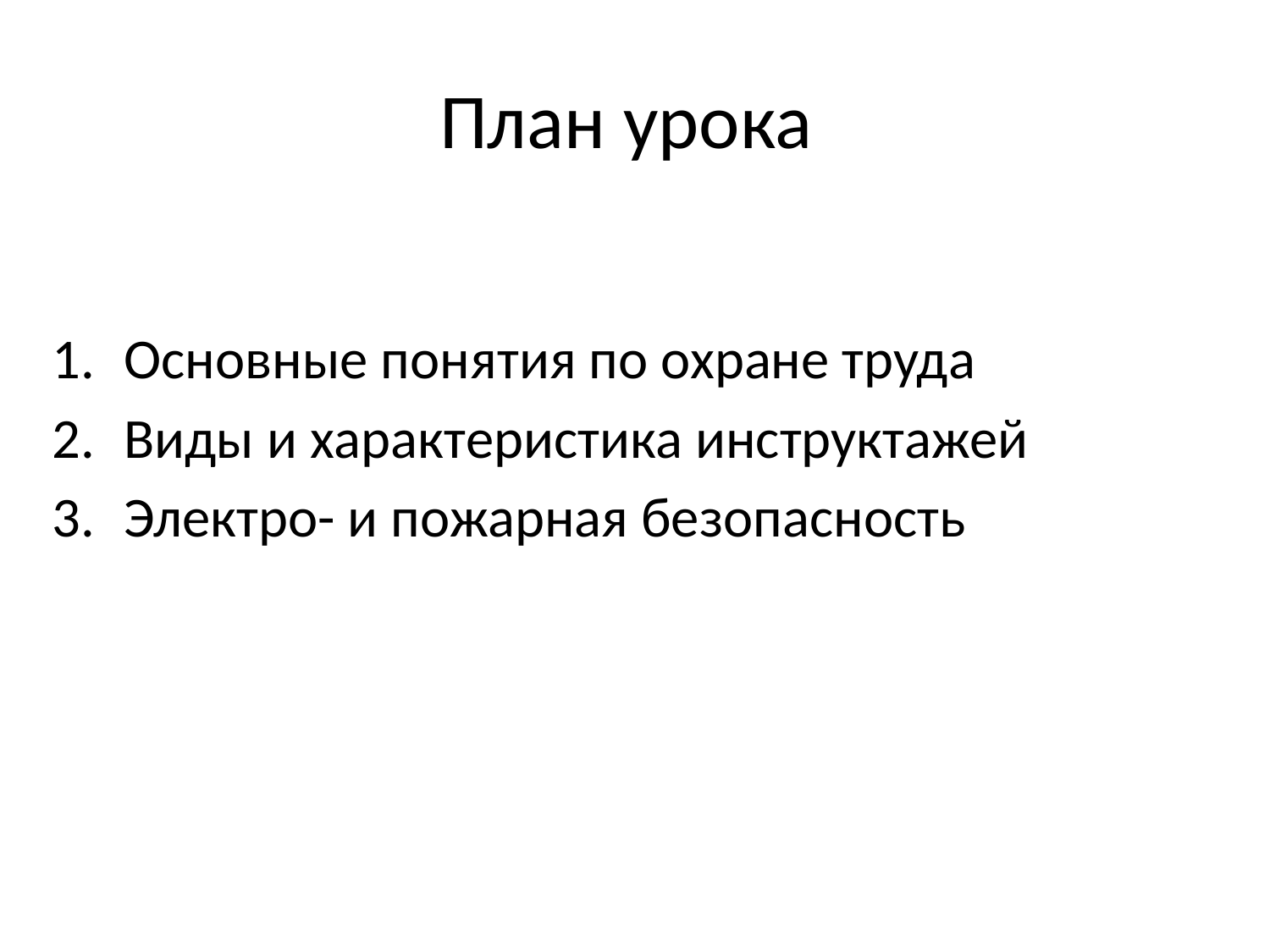

# План урока
Основные понятия по охране труда
Виды и характеристика инструктажей
Электро- и пожарная безопасность